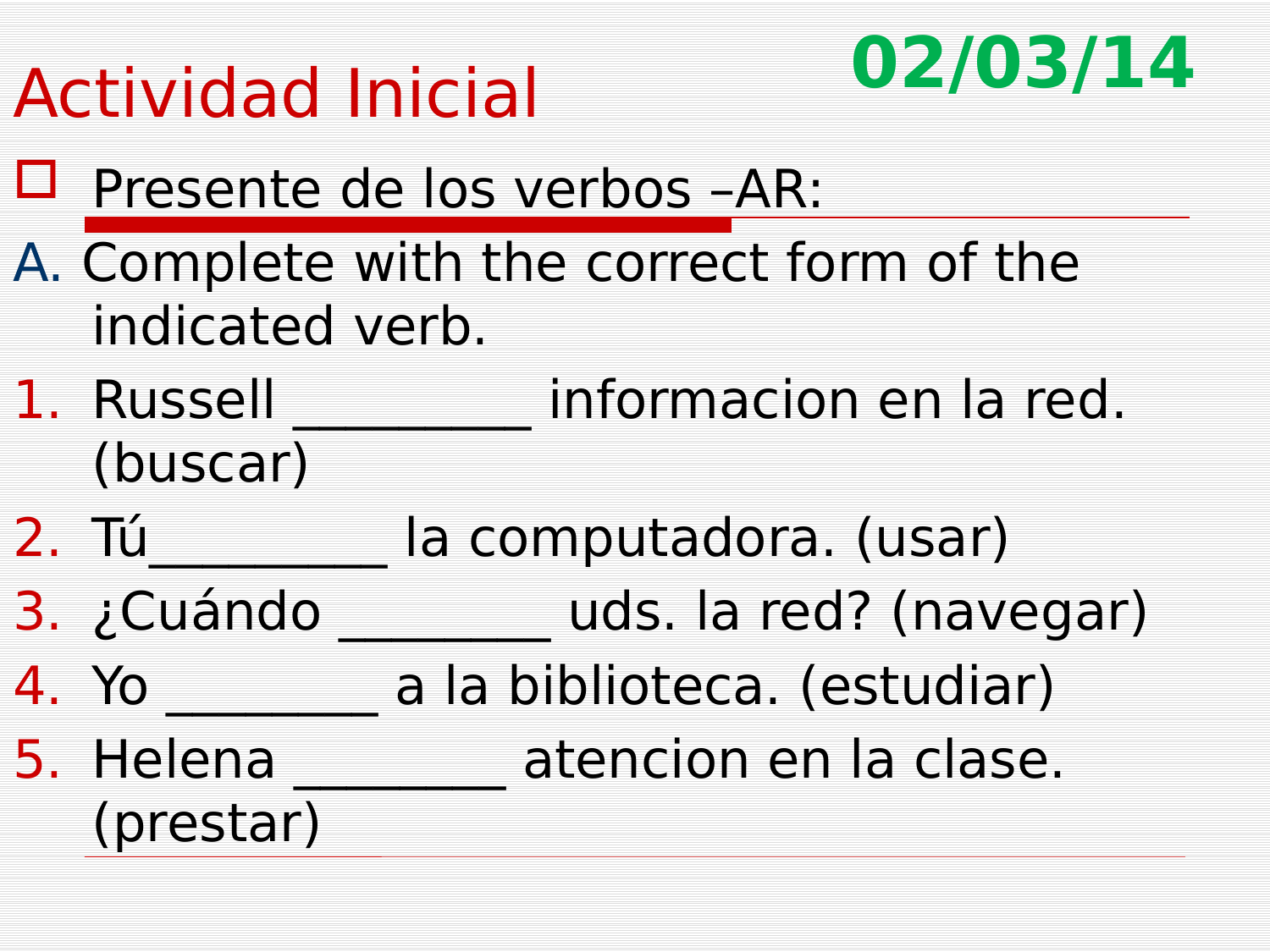

# Actividad Inicial
02/03/14
Presente de los verbos –AR:
A. Complete with the correct form of the indicated verb.
Russell _________ informacion en la red. (buscar)
Tú_________ la computadora. (usar)
¿Cuándo ________ uds. la red? (navegar)
Yo ________ a la biblioteca. (estudiar)
Helena ________ atencion en la clase. (prestar)